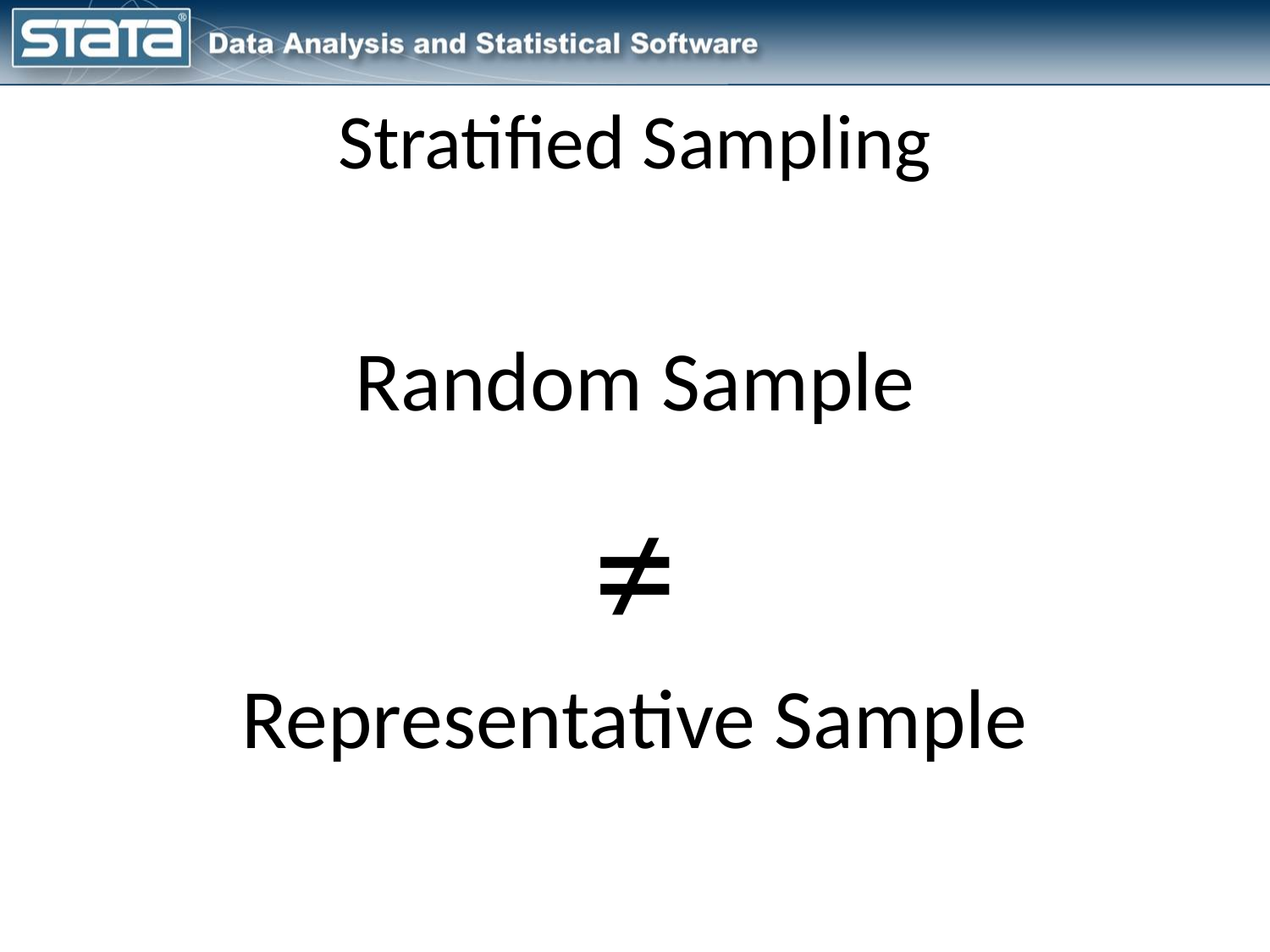

# Stratified Sampling

Random Sample
≠
Representative Sample